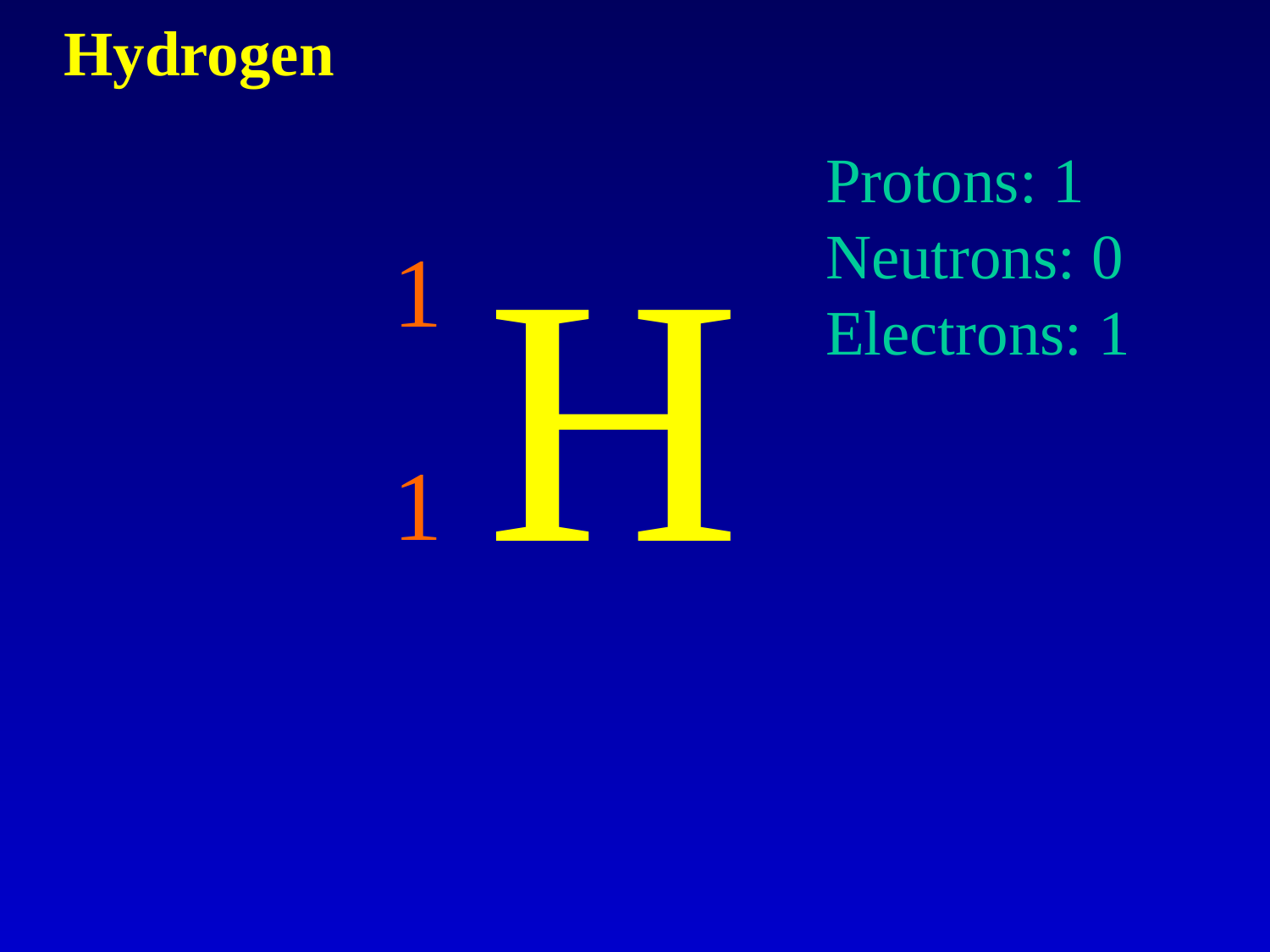

Hydrogen
Protons: 1
Neutrons: 0
Electrons: 1
H
1
1